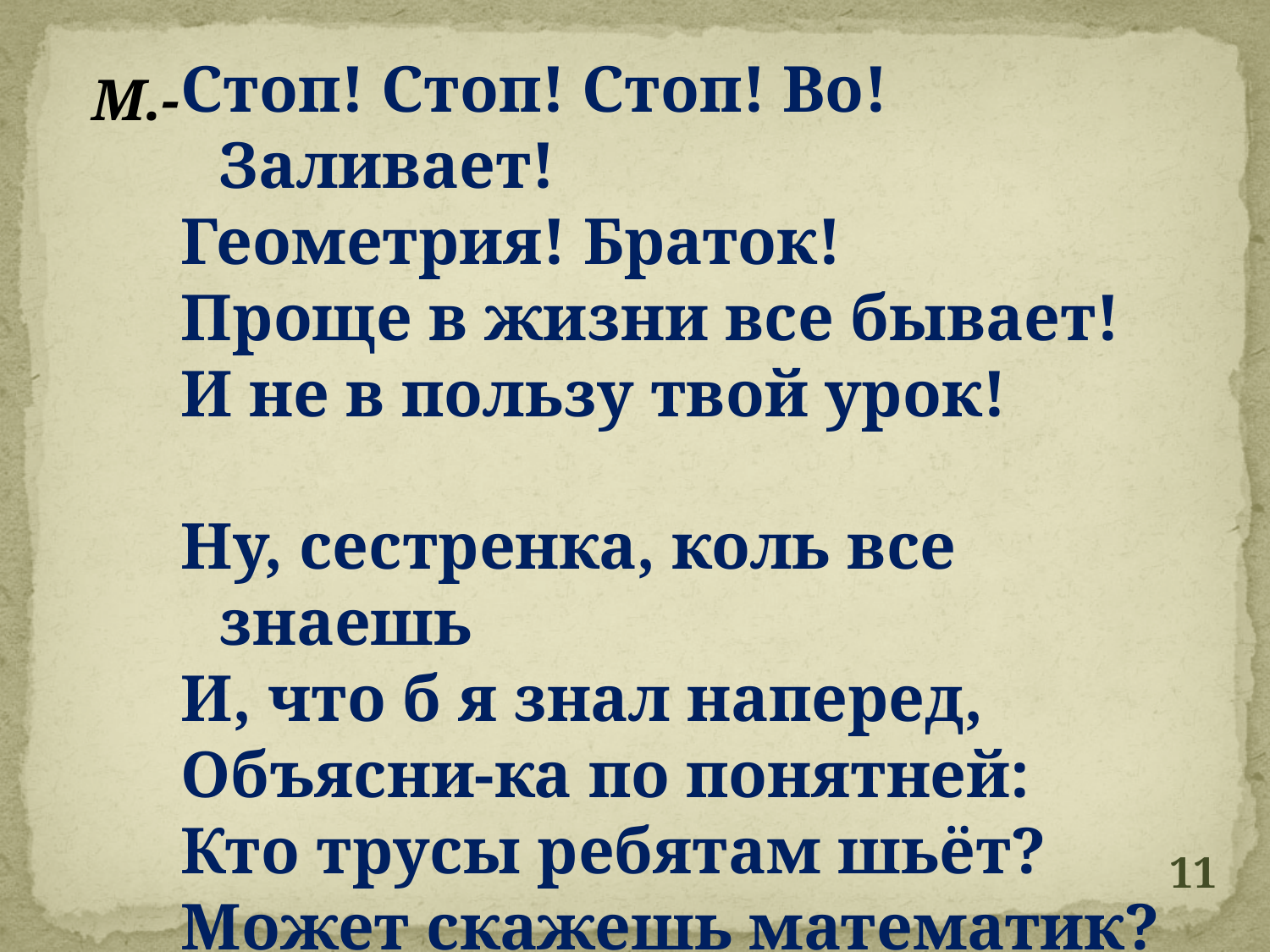

Стоп! Стоп! Стоп! Во! Заливает!
Геометрия! Браток!
Проще в жизни все бывает!
И не в пользу твой урок!

Ну, сестренка, коль все знаешь
И, что б я знал наперед,
Объясни-ка по понятней:
Кто трусы ребятам шьёт?
Может скажешь математик?
Геометр? Не пойдет!
М.-
11